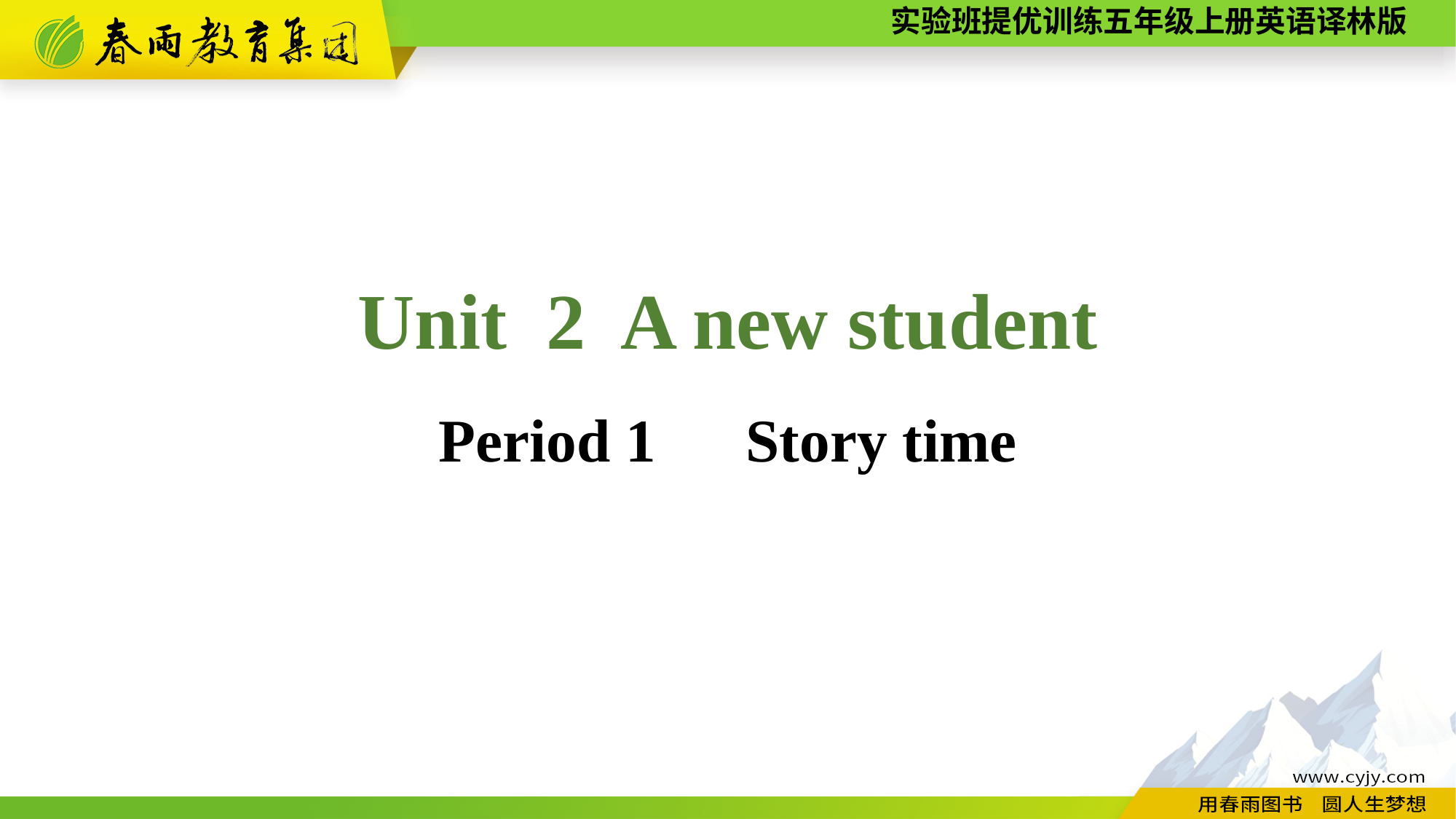

Unit  2  A new student
Period 1　Story time